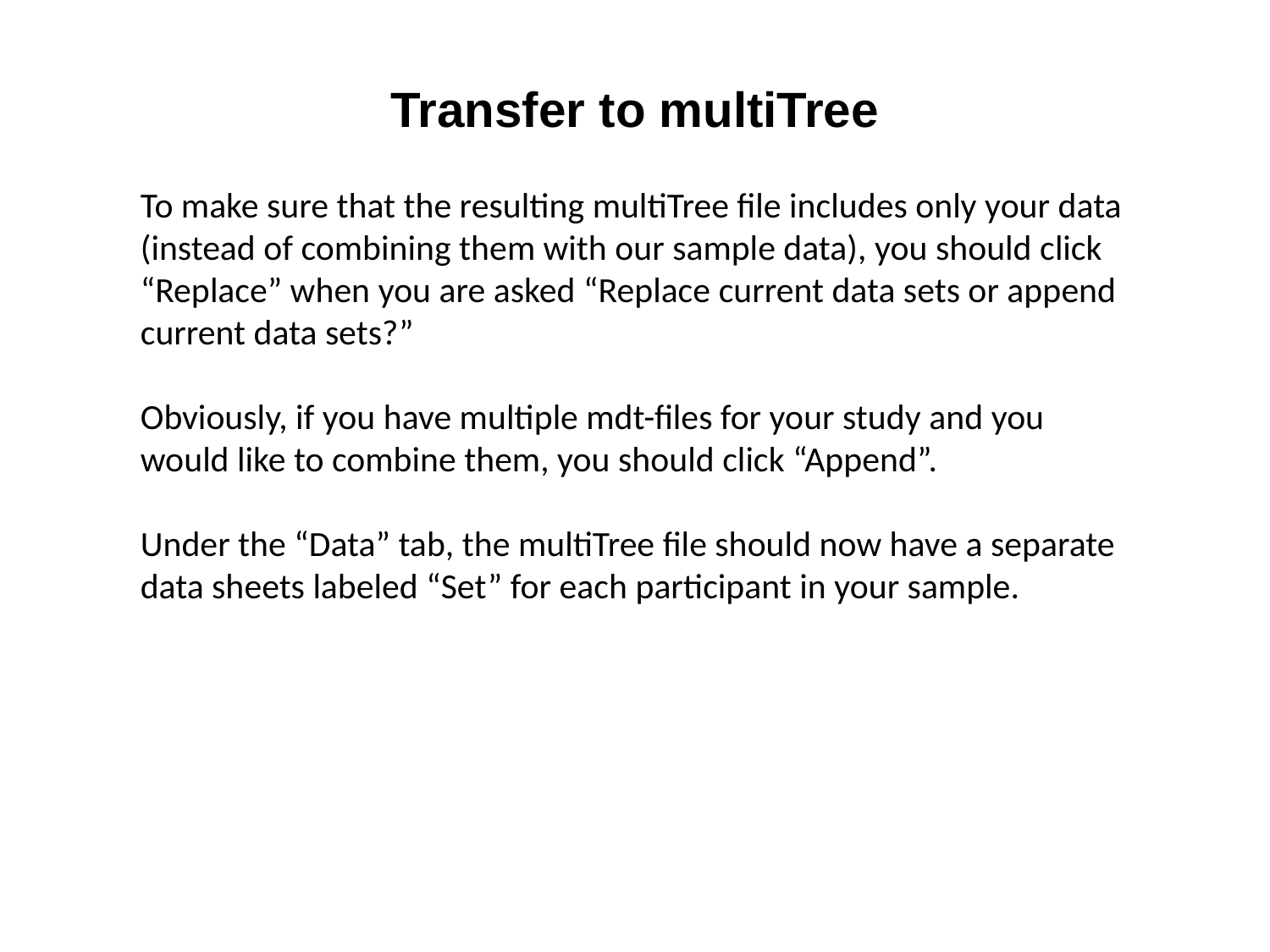

Transfer to multiTree
To make sure that the resulting multiTree file includes only your data (instead of combining them with our sample data), you should click “Replace” when you are asked “Replace current data sets or append current data sets?”

Obviously, if you have multiple mdt-files for your study and you would like to combine them, you should click “Append”.

Under the “Data” tab, the multiTree file should now have a separate data sheets labeled “Set” for each participant in your sample.